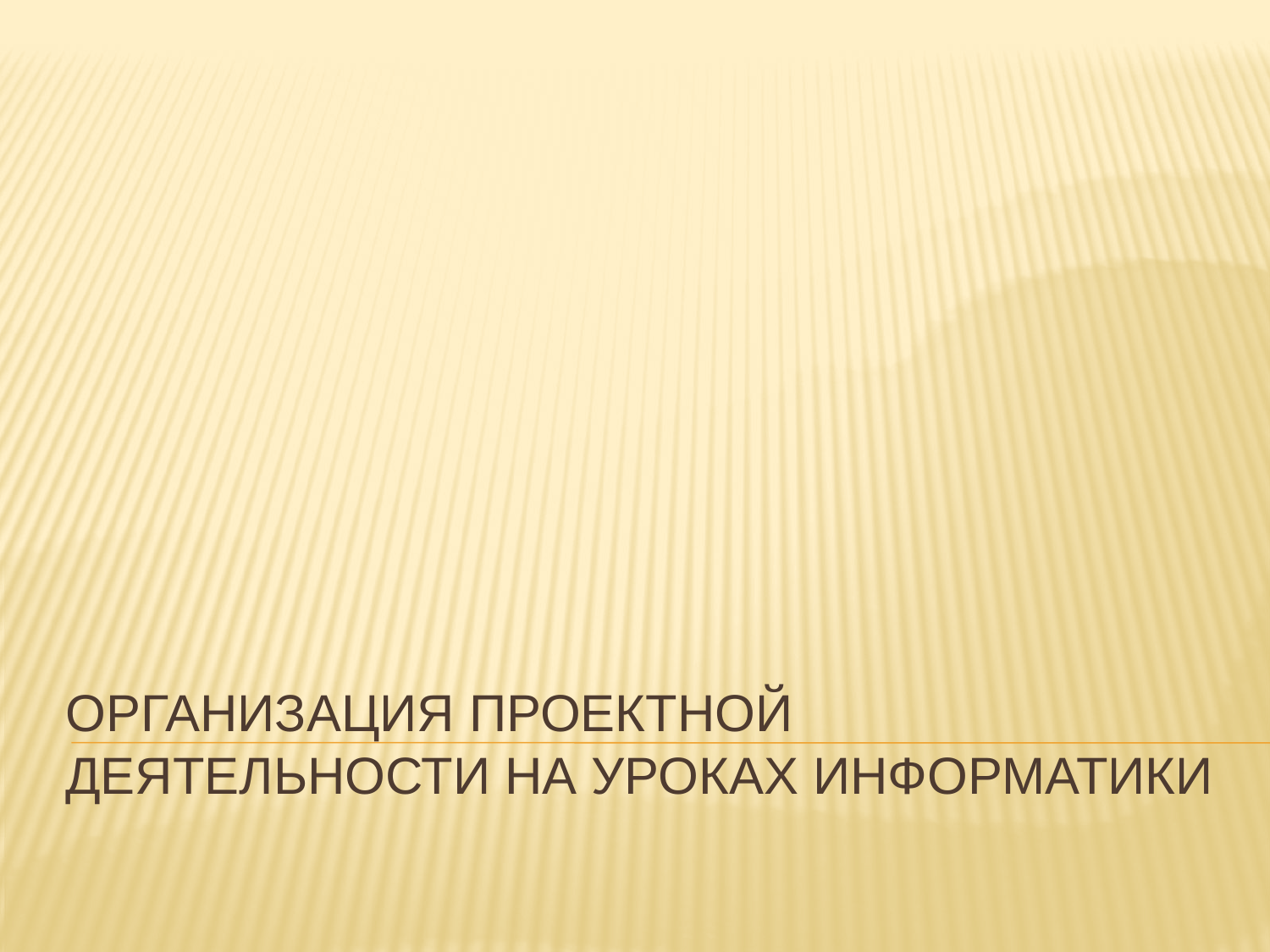

# Организация проектной деятельности на уроках информатики